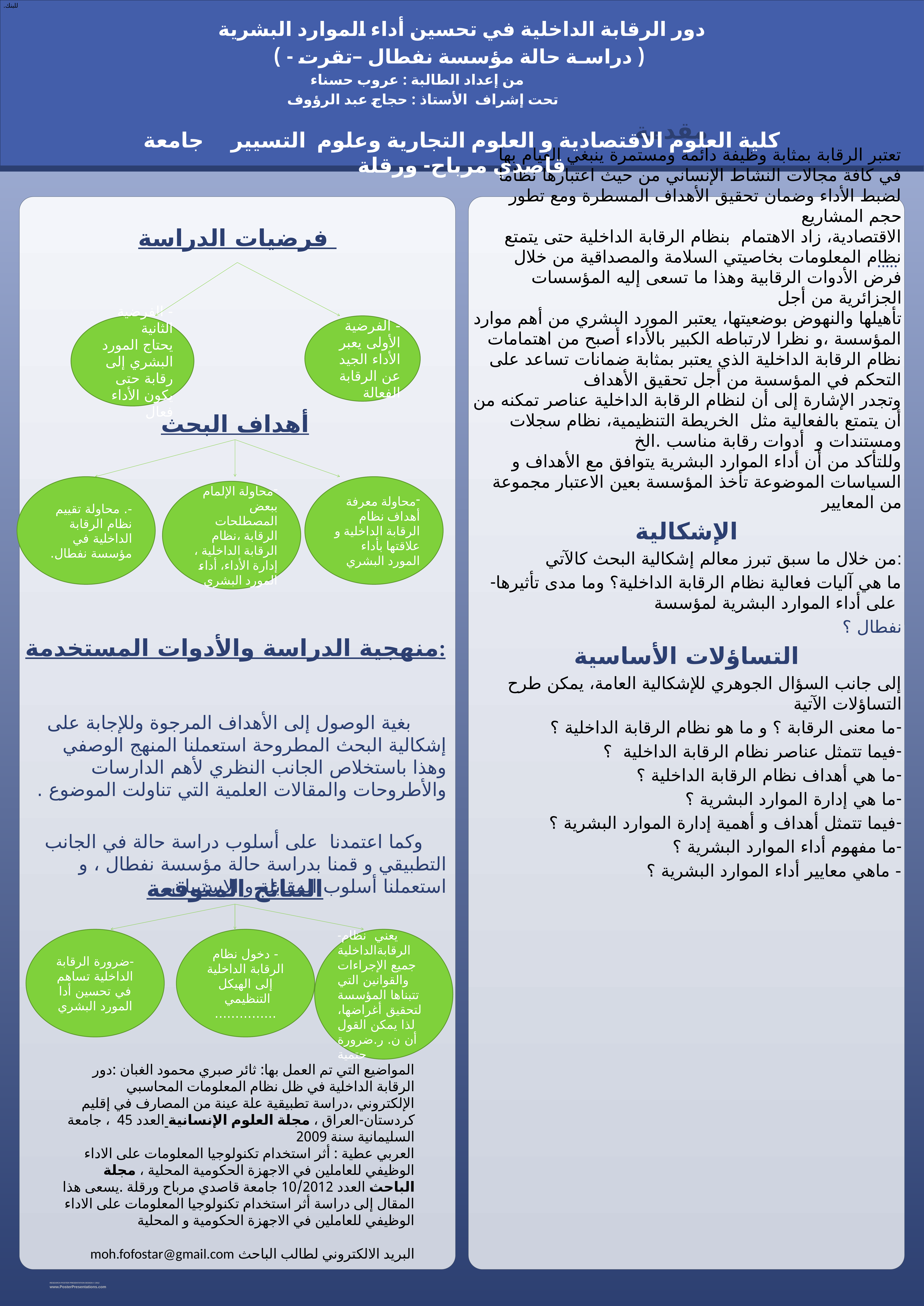

للبنك.

دور الرقابة الداخلية في تحسين أداء الموارد البشرية
 ( دراسـة حالة مؤسسة نفطال –تقرت - )

من إعداد الطالبة : عروب حسناء
                     تحت إشراف  الأستاذ : حجاج عبد الرؤوف

كلية العلوم الاقتصادية و العلوم التجارية وعلوم  التسيير     جامعة قاصدي مرباح- ورقلة

     مقدمة
تعتبر الرقابة بمثابة وظيفة دائمة ومستمرة ينبغي القيام بها في كافة مجالات النشاط الإنساني من حيث اعتبارها نظاما لضبط الأداء وضمان تحقيق الأهداف المسطرة ومع تطور حجم المشاريع
الاقتصادية، زاد الاهتمام  بنظام الرقابة الداخلية حتى يتمتع نظام المعلومات بخاصيتي السلامة والمصداقية من خلال فرض الأدوات الرقابية وهذا ما تسعى إليه المؤسسات الجزائرية من أجل
تأهيلها والنهوض بوضعيتها، يعتبر المورد البشري من أهم موارد المؤسسة ،و نظرا لارتباطه الكبير بالأداء أصبح من اهتمامات نظام الرقابة الداخلية الذي يعتبر بمثابة ضمانات تساعد على التحكم في المؤسسة من أجل تحقيق الأهداف
وتجدر الإشارة إلى أن لنظام الرقابة الداخلية عناصر تمكنه من أن يتمتع بالفعالية مثل  الخريطة التنظيمية، نظام سجلات ومستندات و  أدوات رقابة مناسب .الخ
وللتأكد من أن أداء الموارد البشرية يتوافق مع الأهداف و السياسات الموضوعة تأخذ المؤسسة بعين الاعتبار مجموعة من المعايير
الإشكالية
من خلال ما سبق تبرز معالم إشكالية البحث كالآتي:
ما هي آليات فعالية نظام الرقابة الداخلية؟ وما مدى تأثيرها على أداء الموارد البشرية لمؤسسة
نفطال ؟
التساؤلات الأساسية
إلى جانب السؤال الجوهري للإشكالية العامة، يمكن طرح التساؤلات الآتية
ما معنى الرقابة ؟ و ما هو نظام الرقابة الداخلية ؟
فيما تتمثل عناصر نظام الرقابة الداخلية  ؟
ما هي أهداف نظام الرقابة الداخلية ؟
ما هي إدارة الموارد البشرية ؟
فيما تتمثل أهداف و أهمية إدارة الموارد البشرية ؟
ما مفهوم أداء الموارد البشرية ؟
- ماهي معايير أداء الموارد البشرية ؟
فرضيات الدراسة
…..
- الفرضية الأولى يعبر الأداء الجيد عن الرقابة الفعالة
- الفرضية الثانية
يحتاج المورد البشري إلى رقابة حتى  يكون الأداء  فعال
أهداف البحث

-. محاولة تقييم نظام الرقابة الداخلية في مؤسسة نفطال.
محاولة معرفة أهداف نظام الرقابة الداخلية و علاقتها بأداء المورد البشري
محاولة الإلمام ببعض المصطلحات الرقابة ،نظام الرقابة الداخلية ، إدارة الأداء، أداء المورد البشري
منهجية الدراسة والأدوات المستخدمة:

      بغية الوصول إلى الأهداف المرجوة وللإجابة على إشكالية البحث المطروحة استعملنا المنهج الوصفي وهذا باستخلاص الجانب النظري لأهم الدارسات والأطروحات والمقالات العلمية التي تناولت الموضوع .

    وكما اعتمدنا  على أسلوب دراسة حالة في الجانب التطبيقي و قمنا بدراسة حالة مؤسسة نفطال ، و استعملنا أسلوب المقابلة و الإستبيان .

النتائج المتوقعة
-ضرورة الرقابة الداخلية تساهم في تحسين أدا المورد البشري
- دخول نظام الرقابة الداخلية إلى الهيكل التنظيمي  ……………
-يعني  نظام الرقابةالداخلية جميع الإجراءات والقوانين التي تتبناها المؤسسة لتحقيق أغراضها، لذا يمكن القول أن ن. ر.ضرورة حتمية
المواضيع التي تم العمل بها: ثائر صبري محمود الغبان :دور الرقابة الداخلية في ظل نظام المعلومات المحاسبي الإلكتروني ،دراسة تطبيقية علة عينة من المصارف في إقليم كردستان-العراق ، مجلة العلوم الإنسانية العدد 45  ، جامعة السليمانية سنة 2009
العربي عطية : أثر استخدام تكنولوجيا المعلومات على الاداء الوظيفي للعاملين في الاجهزة الحكومية المحلية ، مجلة الباحث العدد 10/2012 جامعة قاصدي مرباح ورقلة .يسعى هذا المقال إلى دراسة أثر استخدام تكنولوجيا المعلومات على الاداء الوظيفي للعاملين في الاجهزة الحكومية و المحلية

البريد الالكتروني لطالب الباحث moh.fofostar@gmail.com